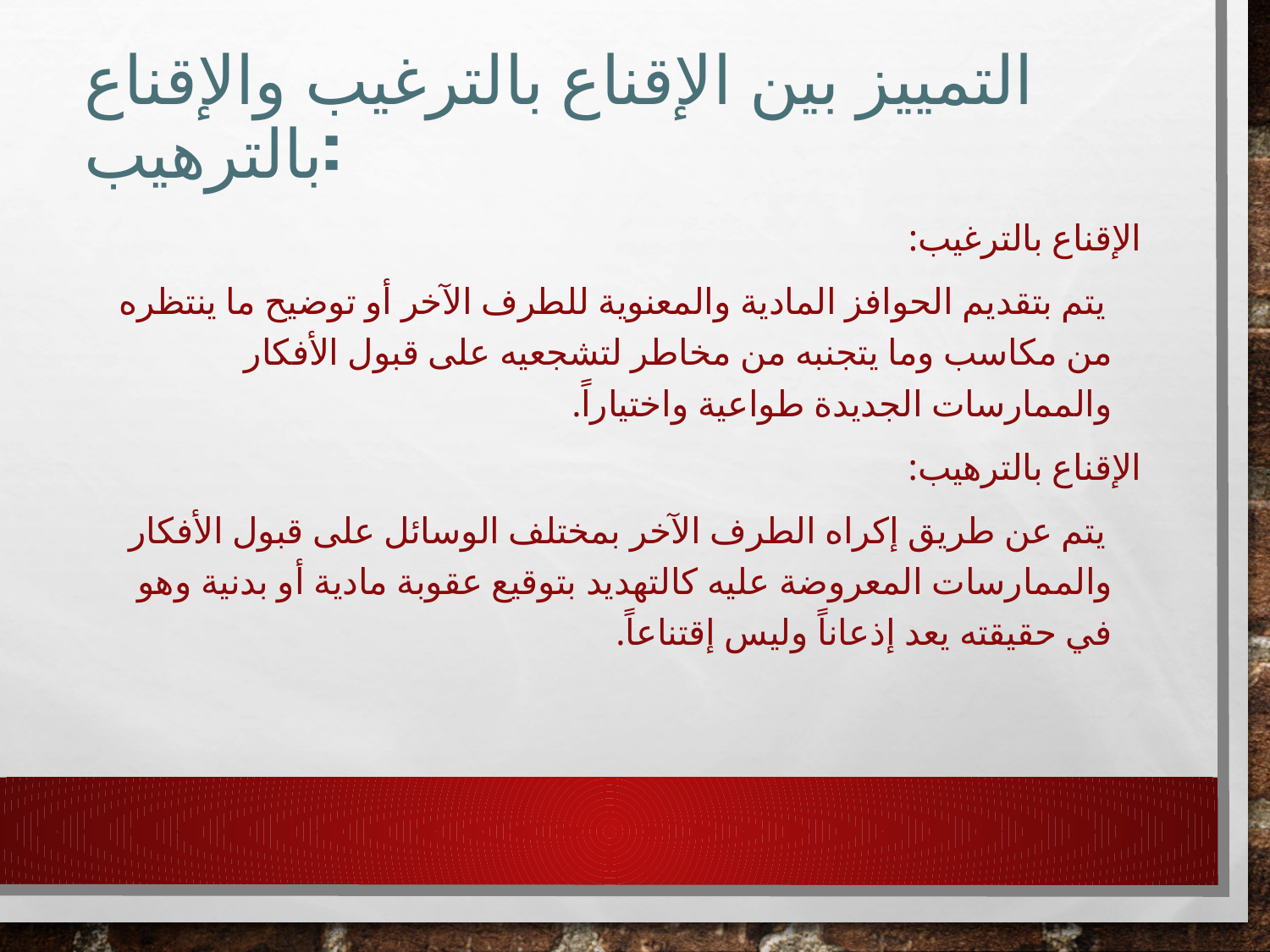

# التمييز بين الإقناع بالترغيب والإقناع بالترهيب:
الإقناع بالترغيب:
    يتم بتقديم الحوافز المادية والمعنوية للطرف الآخر أو توضيح ما ينتظره من مكاسب وما يتجنبه من مخاطر لتشجعيه على قبول الأفكار والممارسات الجديدة طواعية واختياراً.
الإقناع بالترهيب:
    يتم عن طريق إكراه الطرف الآخر بمختلف الوسائل على قبول الأفكار والممارسات المعروضة عليه كالتهديد بتوقيع عقوبة مادية أو بدنية وهو في حقيقته يعد إذعاناً وليس إقتناعاً.